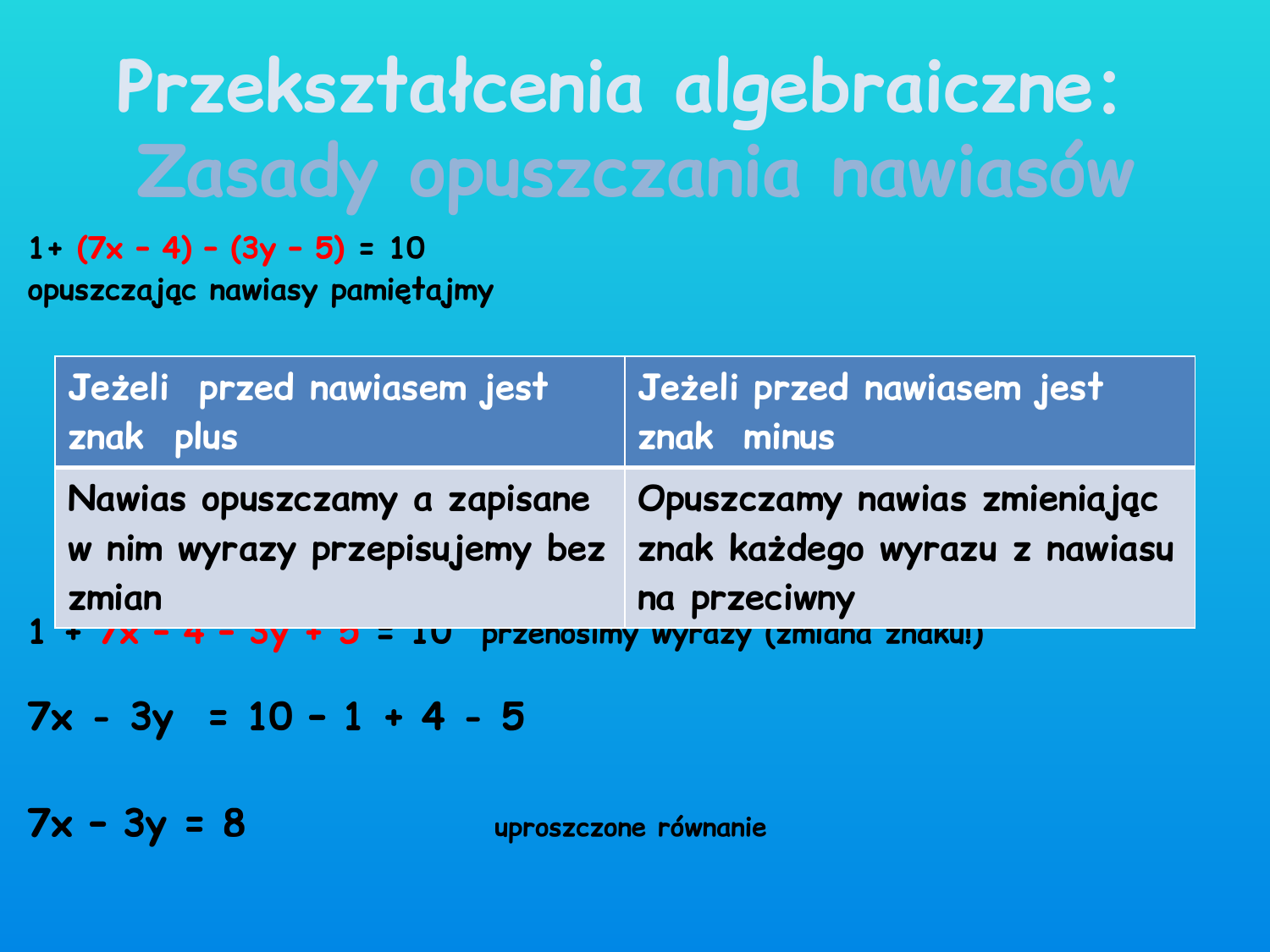

# Przekształcenia algebraiczne: Zasady opuszczania nawiasów
1+ (7x – 4) – (3y – 5) = 10
opuszczając nawiasy pamiętajmy

1 + 7x – 4 – 3y + 5 = 10  przenosimy wyrazy (zmiana znaku!)

7x - 3y  = 10 – 1 + 4 - 5

7x – 3y = 8               uproszczone równanie

| Jeżeli przed nawiasem jest znak plus | Jeżeli przed nawiasem jest znak minus |
| --- | --- |
| Nawias opuszczamy a zapisane w nim wyrazy przepisujemy bez zmian | Opuszczamy nawias zmieniając znak każdego wyrazu z nawiasu na przeciwny |